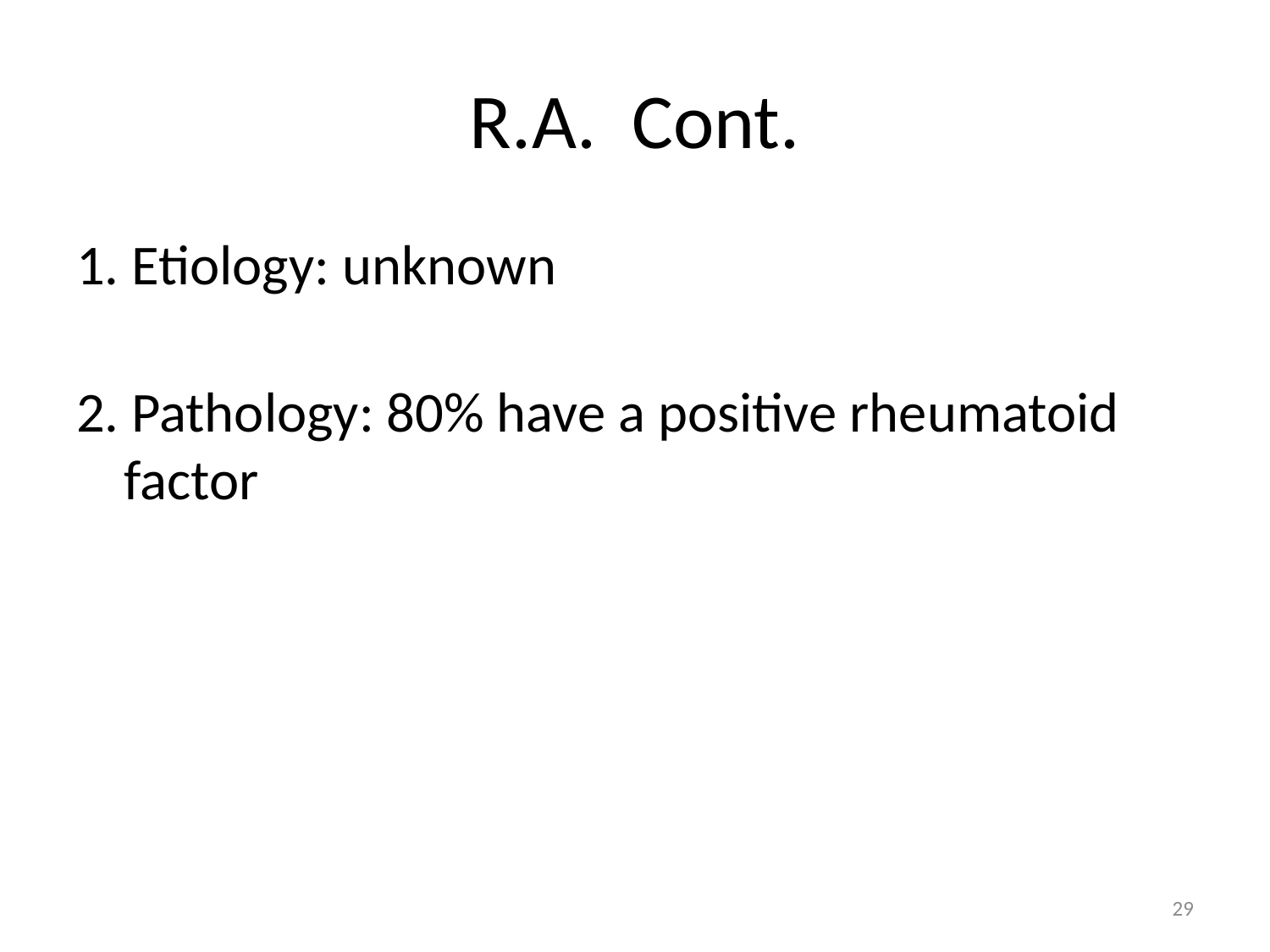

# R.A.  Cont.
1. Etiology: unknown
2. Pathology: 80% have a positive rheumatoid  factor
29